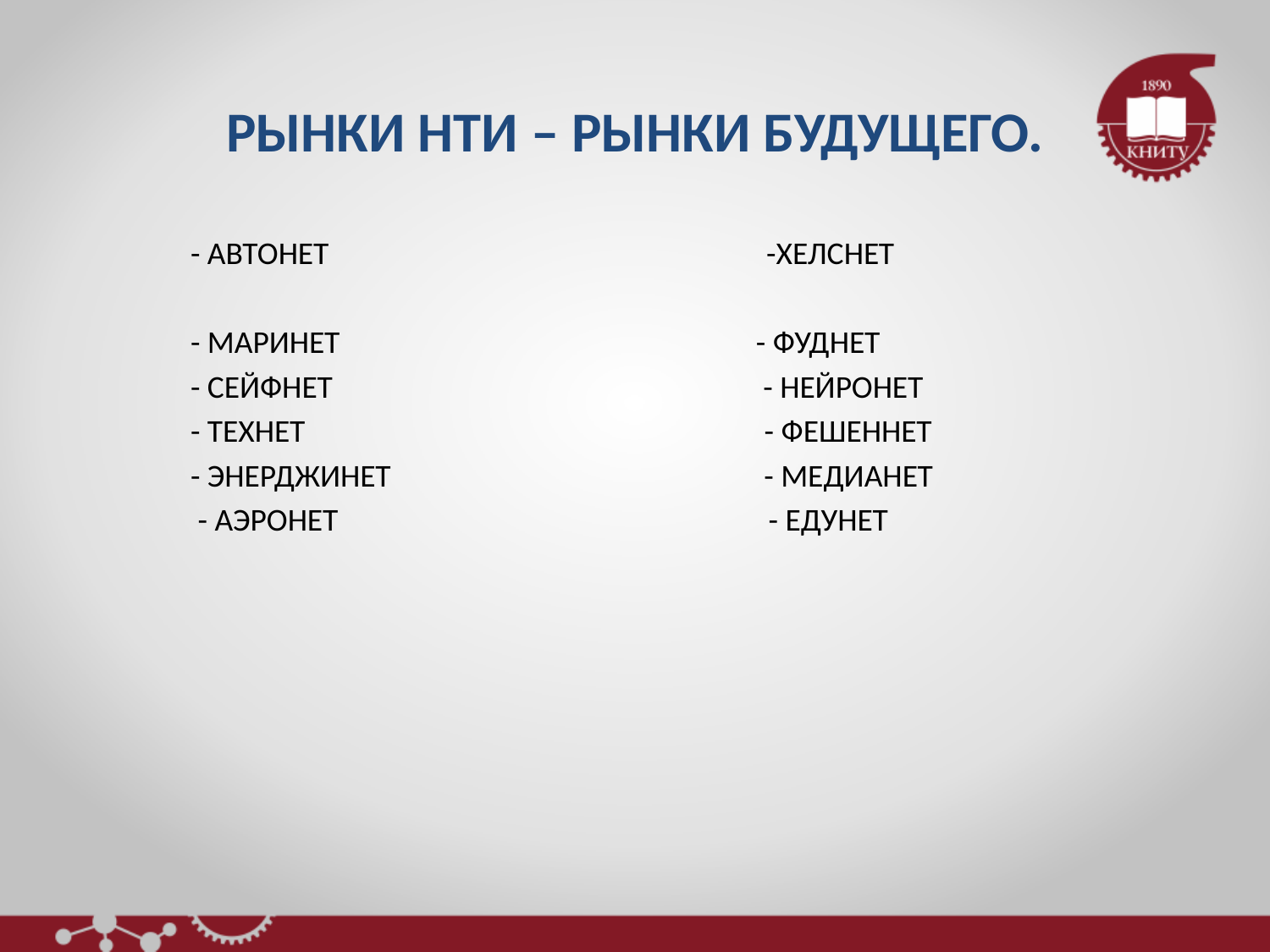

# РЫНКИ НТИ – РЫНКИ БУДУЩЕГО.
- АВТОНЕТ                                                             -ХЕЛСНЕТ

- МАРИНЕТ                                                          - ФУДНЕТ
- СЕЙФНЕТ                                                            - НЕЙРОНЕТ
- ТЕХНЕТ                                                                - ФЕШЕННЕТ
- ЭНЕРДЖИНЕТ                                                    - МЕДИАНЕТ
 - АЭРОНЕТ                                                            - ЕДУНЕТ